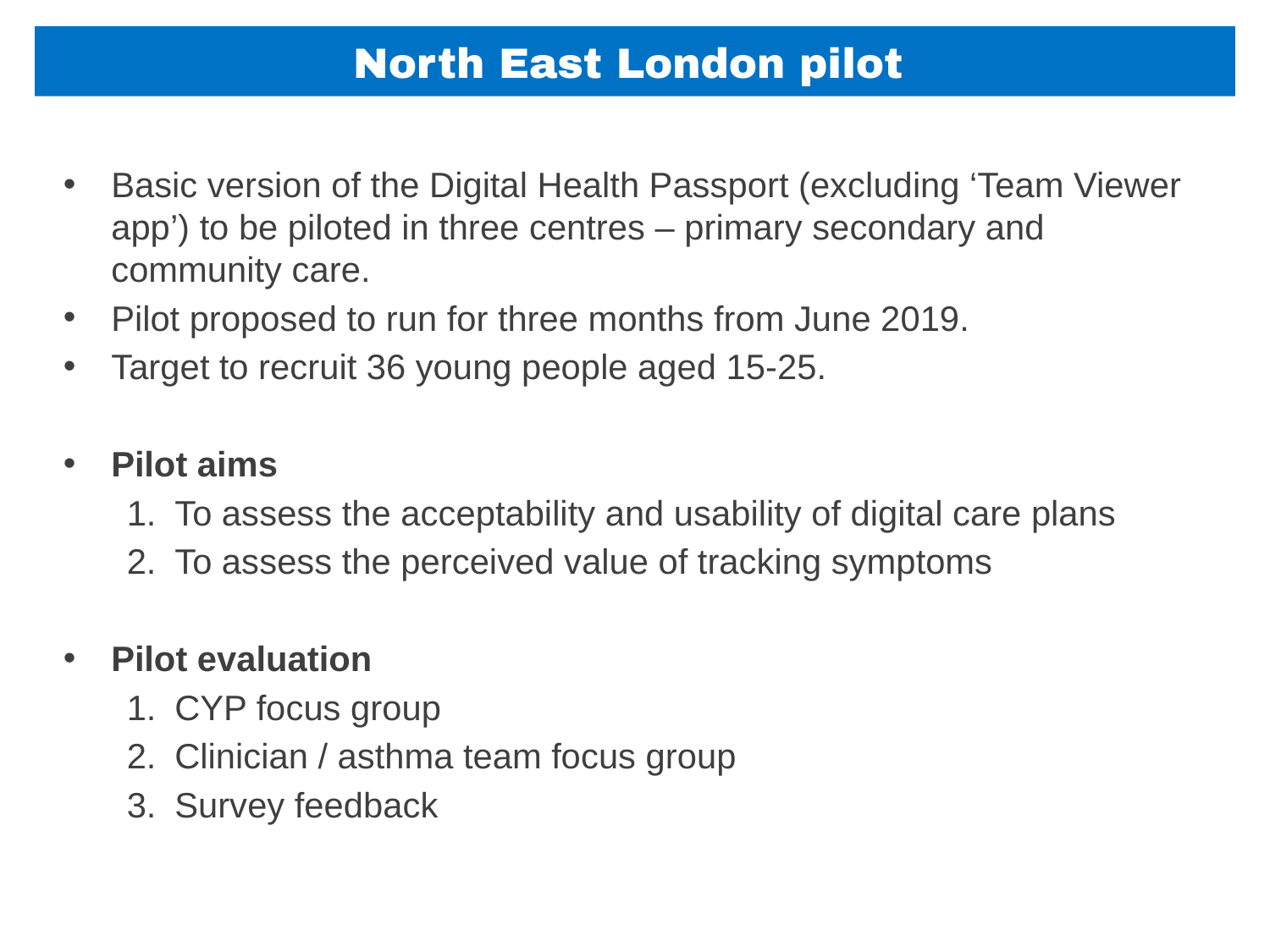

# North East London pilot

Basic version of the Digital Health Passport (excluding ‘Team Viewer app’) to be piloted in three centres – primary secondary and community care.
Pilot proposed to run for three months from June 2019.
Target to recruit 36 young people aged 15-25.

Pilot aims
To assess the acceptability and usability of digital care plans
To assess the perceived value of tracking symptoms

Pilot evaluation
CYP focus group
Clinician / asthma team focus group
Survey feedback